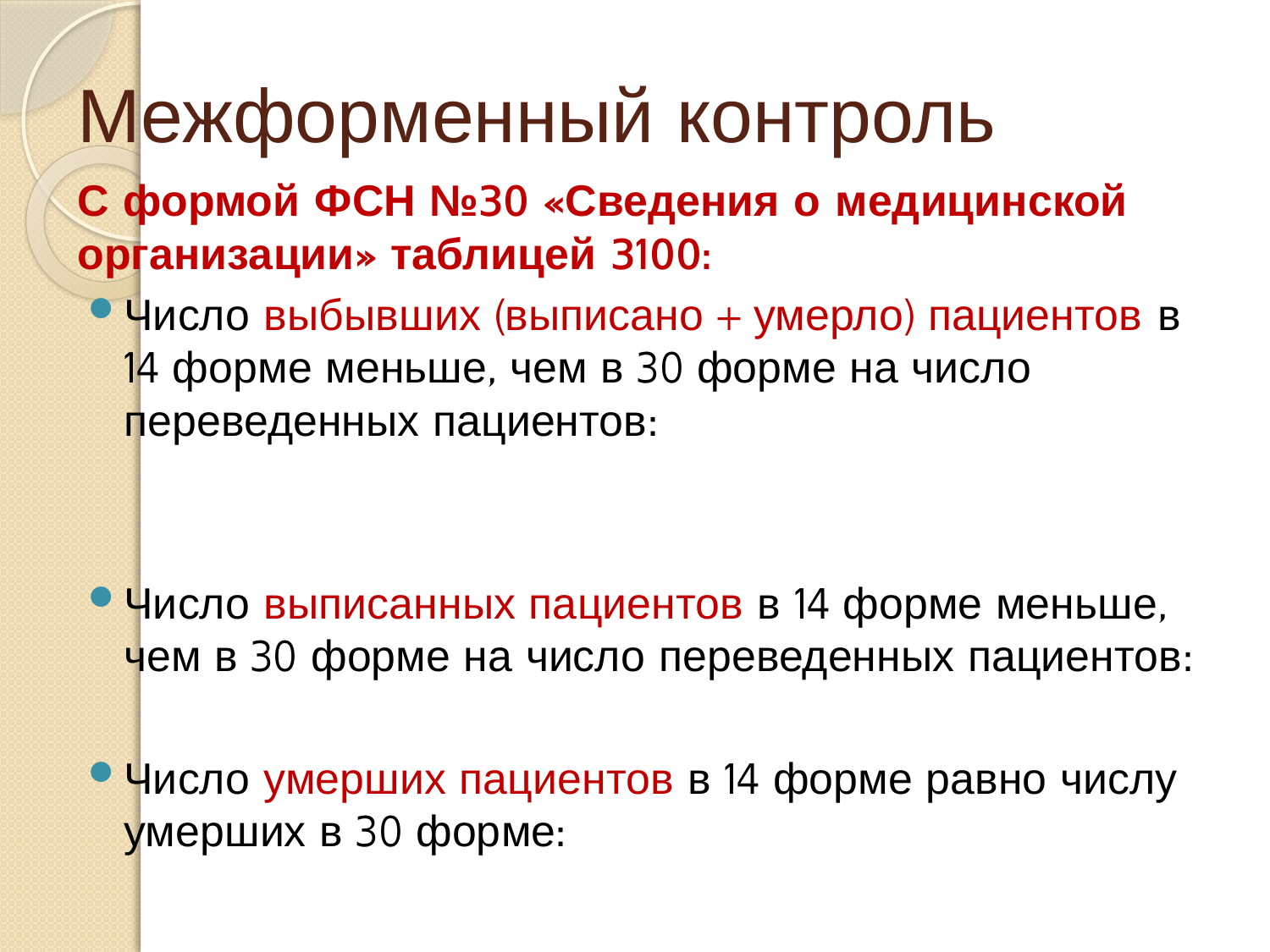

# Межформенный контроль
С формой ФСН №30 «Сведения о медицинской организации» таблицей 3100:
Число выбывших (выписано + умерло) пациентов в 14 форме меньше, чем в 30 форме на число переведенных пациентов:

Число выписанных пациентов в 14 форме меньше, чем в 30 форме на число переведенных пациентов:

Число умерших пациентов в 14 форме равно числу умерших в 30 форме: